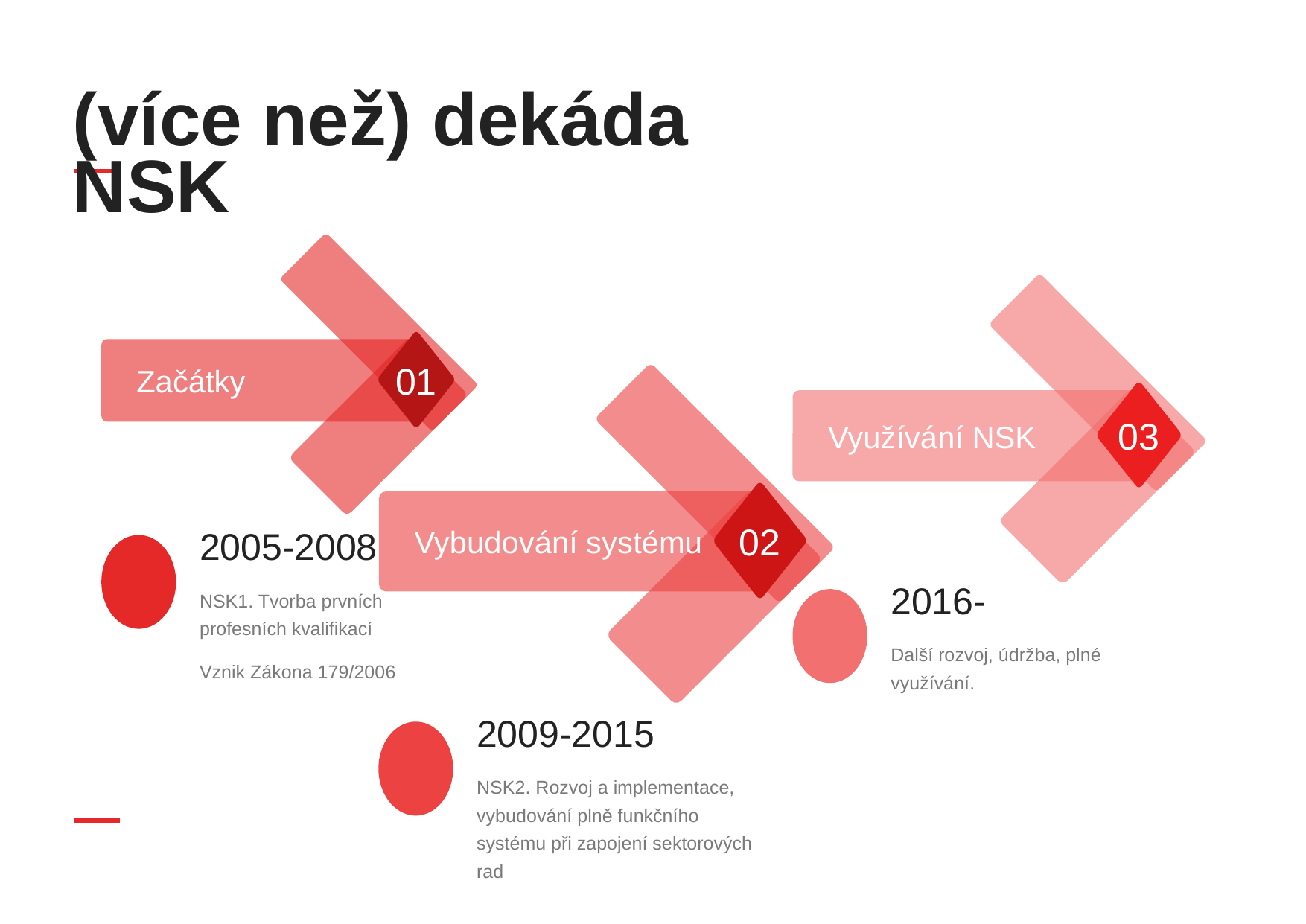

# (více než) dekáda NSK

01
Začátky

03
Využívání NSK

02
Vybudování systému

2005-2008
NSK1. Tvorba prvních profesních kvalifikací
Vznik Zákona 179/2006

2016-
Další rozvoj, údržba, plné využívání.

2009-2015
NSK2. Rozvoj a implementace, vybudování plně funkčního systému při zapojení sektorových rad